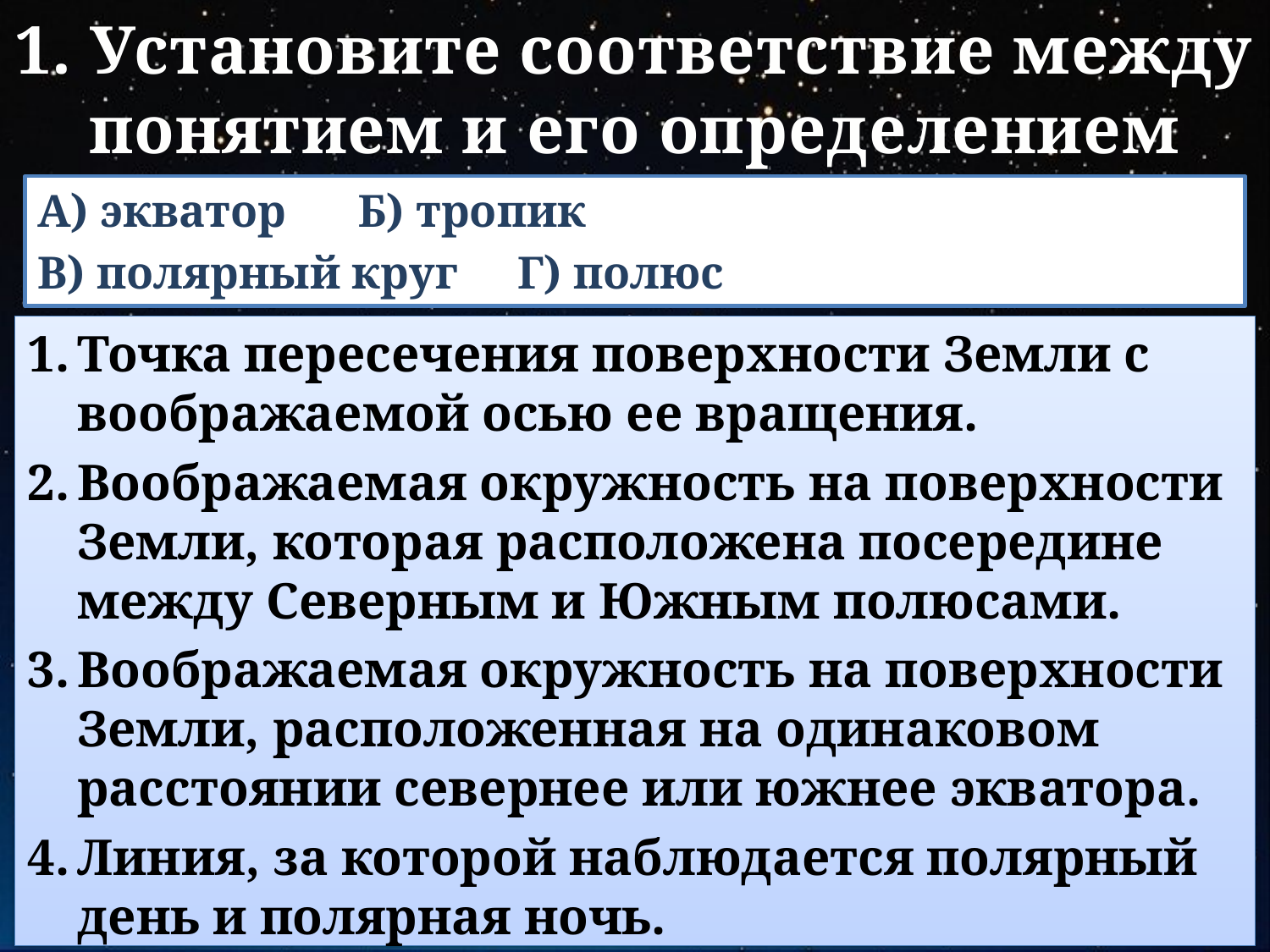

# 1. Установите соответствие между понятием и его определением
А) экватор				Б) тропик
В) полярный круг		Г) полюс
Точка пересечения поверхности Земли с воображаемой осью ее вращения.
Воображаемая окружность на поверхности Земли, которая расположена посередине между Северным и Южным полюсами.
Воображаемая окружность на поверхности Земли, расположенная на одинаковом расстоянии севернее или южнее экватора.
Линия, за которой наблюдается полярный день и полярная ночь.